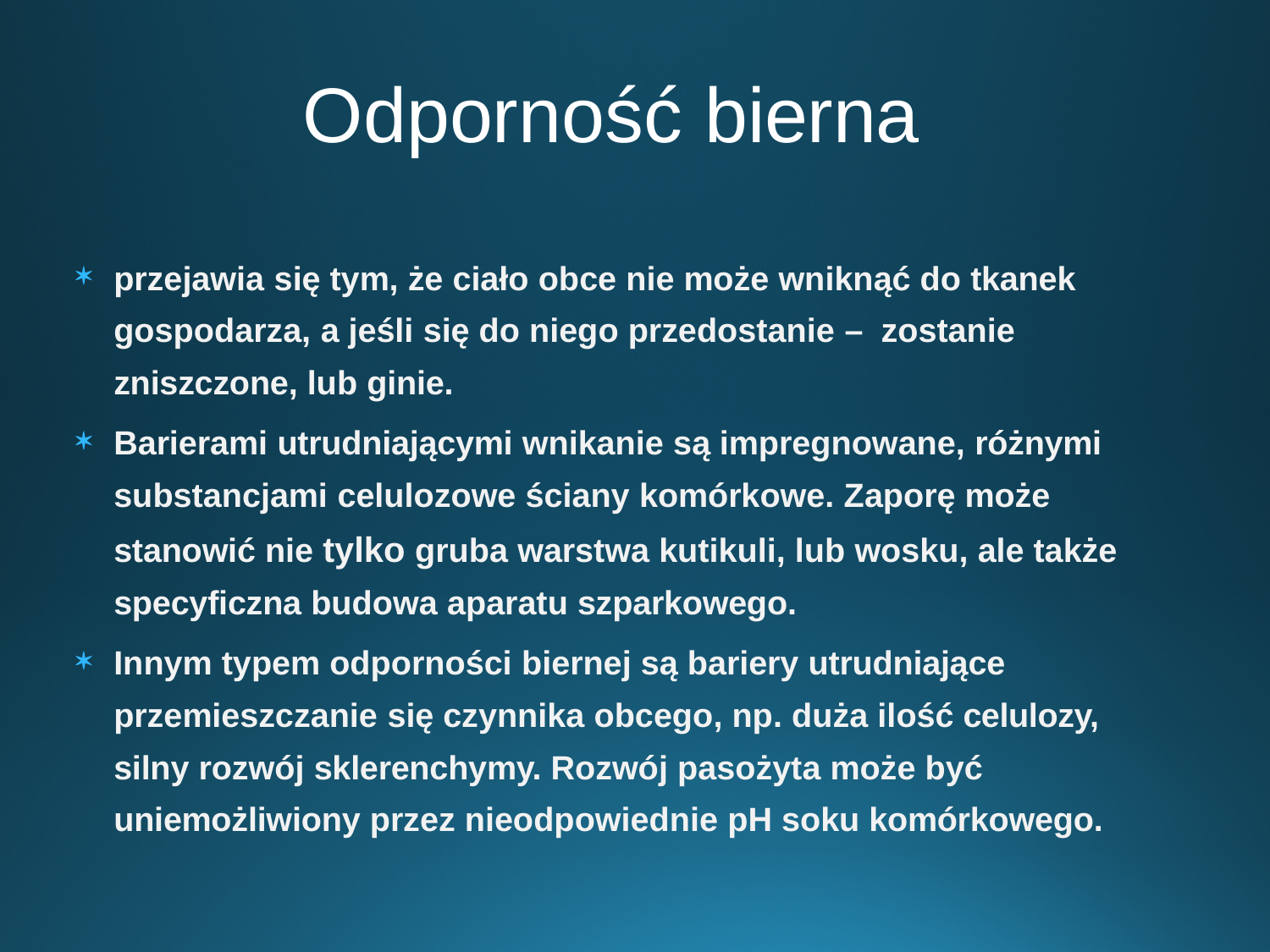

# Odporność bierna
przejawia się tym, że ciało obce nie może wniknąć do tkanek gospodarza, a jeśli się do niego przedostanie – zostanie zniszczone, lub ginie.
Barierami utrudniającymi wnikanie są impregnowane, różnymi substancjami celulozowe ściany komórkowe. Zaporę może stanowić nie tylko gruba warstwa kutikuli, lub wosku, ale także specyficzna budowa aparatu szparkowego.
Innym typem odporności biernej są bariery utrudniające przemieszczanie się czynnika obcego, np. duża ilość celulozy, silny rozwój sklerenchymy. Rozwój pasożyta może być uniemożliwiony przez nieodpowiednie pH soku komórkowego.